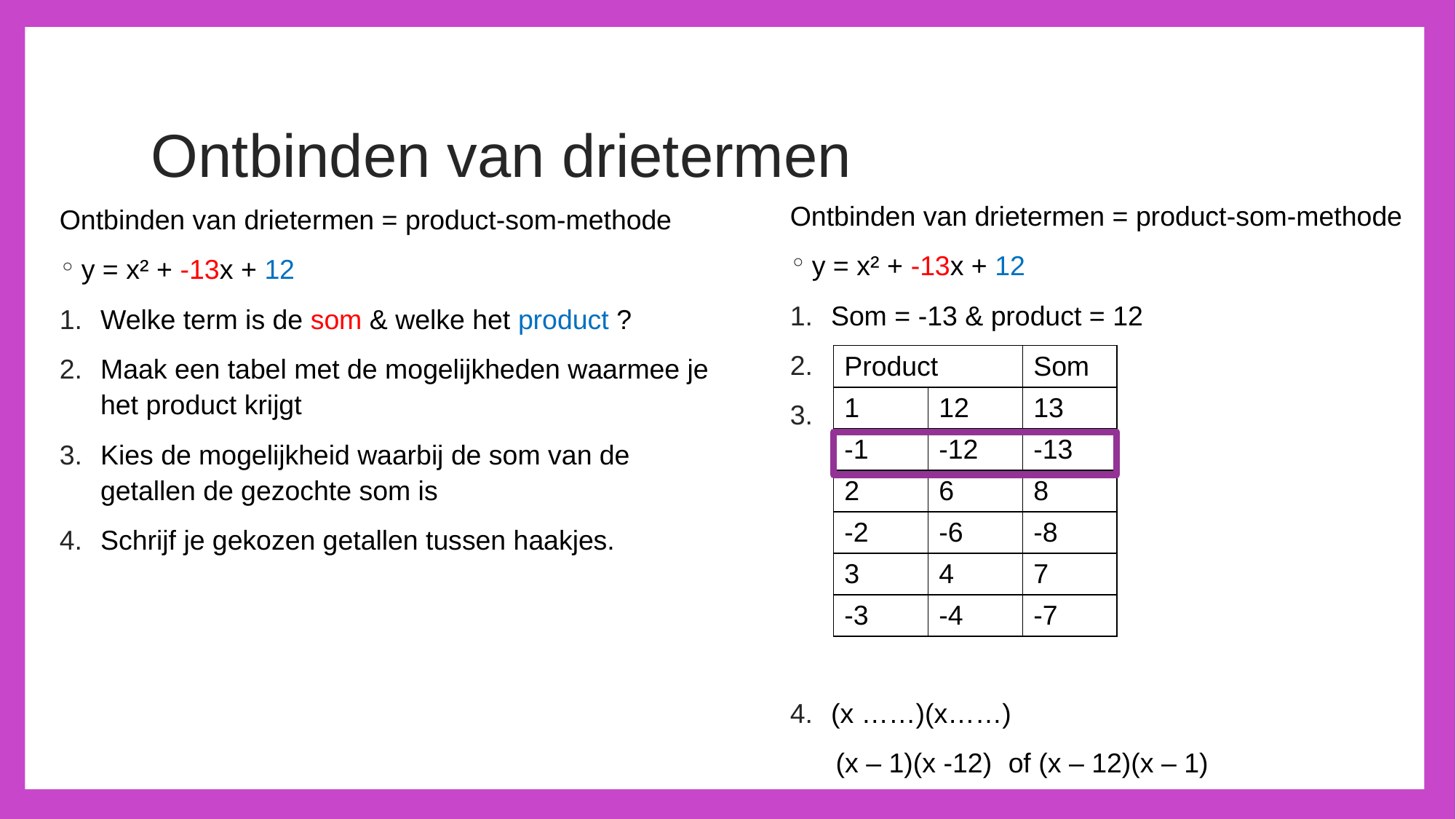

# Ontbinden van drietermen
Ontbinden van drietermen = product-som-methode
y = x² + -13x + 12
Som = -13 & product = 12

(x ……)(x……)
      (x – 1)(x -12)	of (x – 12)(x – 1)
Ontbinden van drietermen = product-som-methode
y = x² + -13x + 12
Welke term is de som & welke het product ?
Maak een tabel met de mogelijkheden waarmee je het product krijgt
Kies de mogelijkheid waarbij de som van de getallen de gezochte som is
Schrijf je gekozen getallen tussen haakjes.
| Product |  | Som |
| --- | --- | --- |
| 1 | 12 | 13 |
| -1 | -12 | -13 |
| 2 | 6 | 8 |
| -2 | -6 | -8 |
| 3 | 4 | 7 |
| -3 | -4 | -7 |